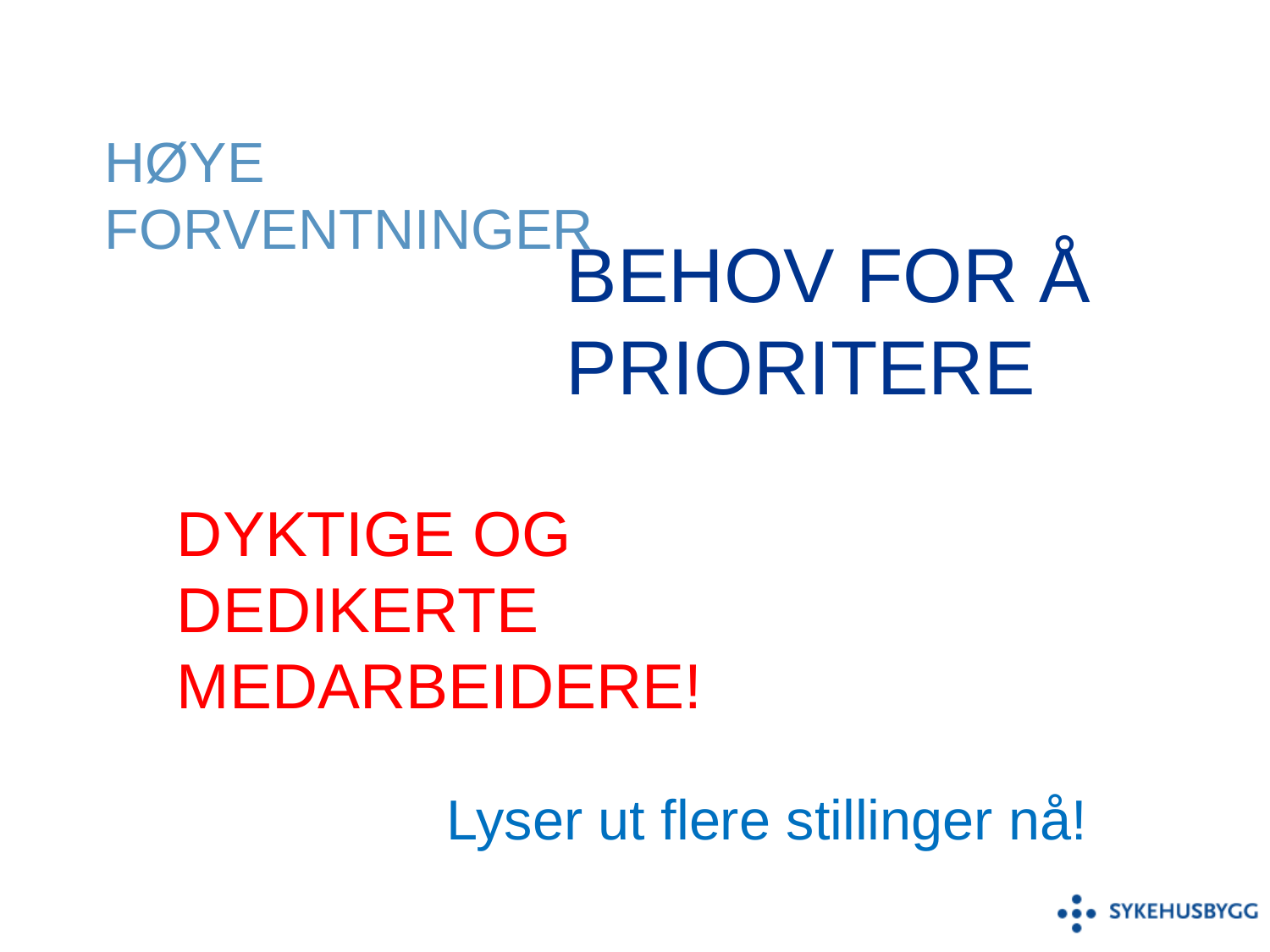

HØYE FORVENTNINGER
BEHOV FOR Å PRIORITERE
DYKTIGE OG DEDIKERTE MEDARBEIDERE!
Lyser ut flere stillinger nå!